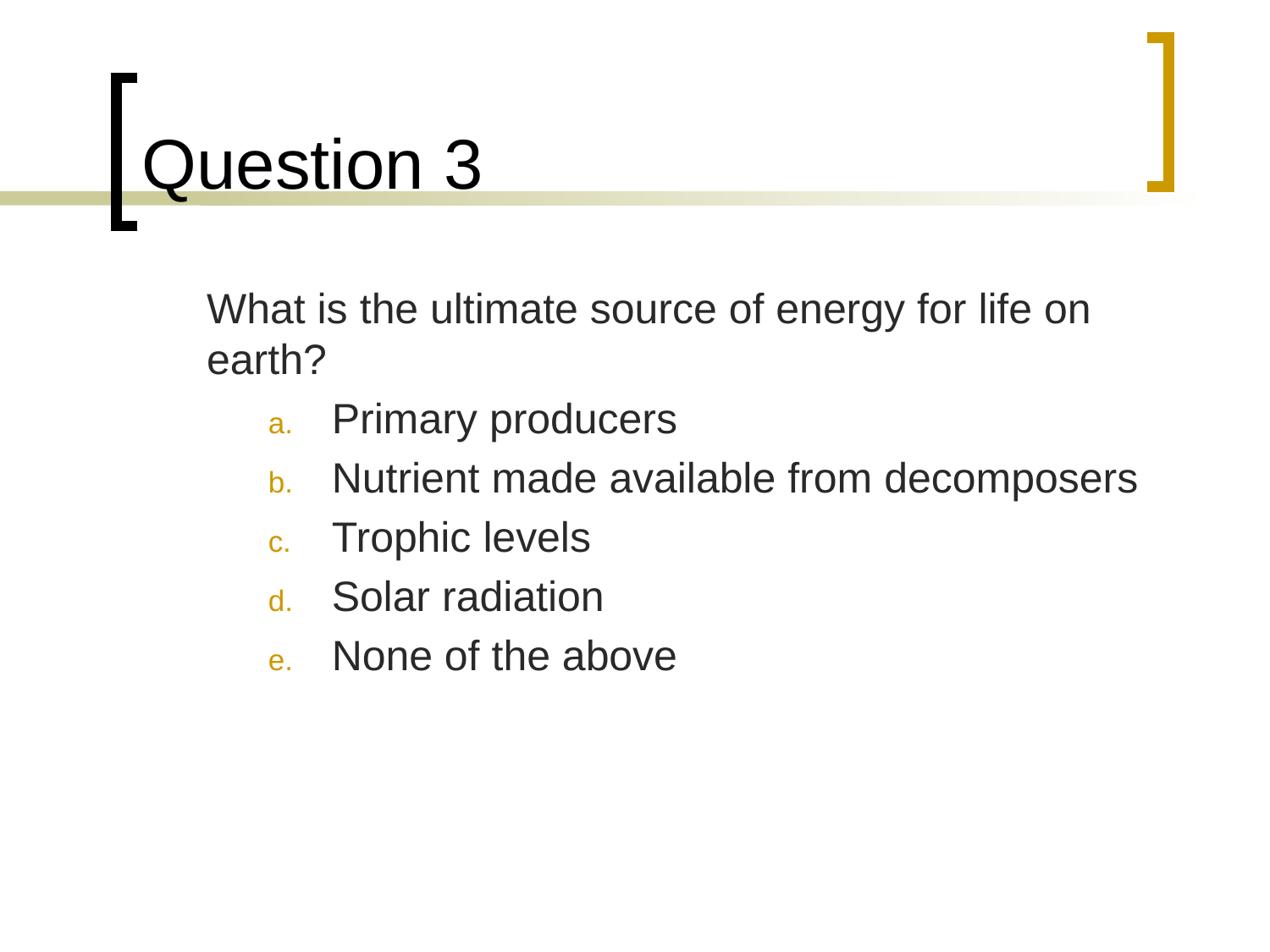

# Question 3
	What is the ultimate source of energy for life on earth?
Primary producers
Nutrient made available from decomposers
Trophic levels
Solar radiation
None of the above